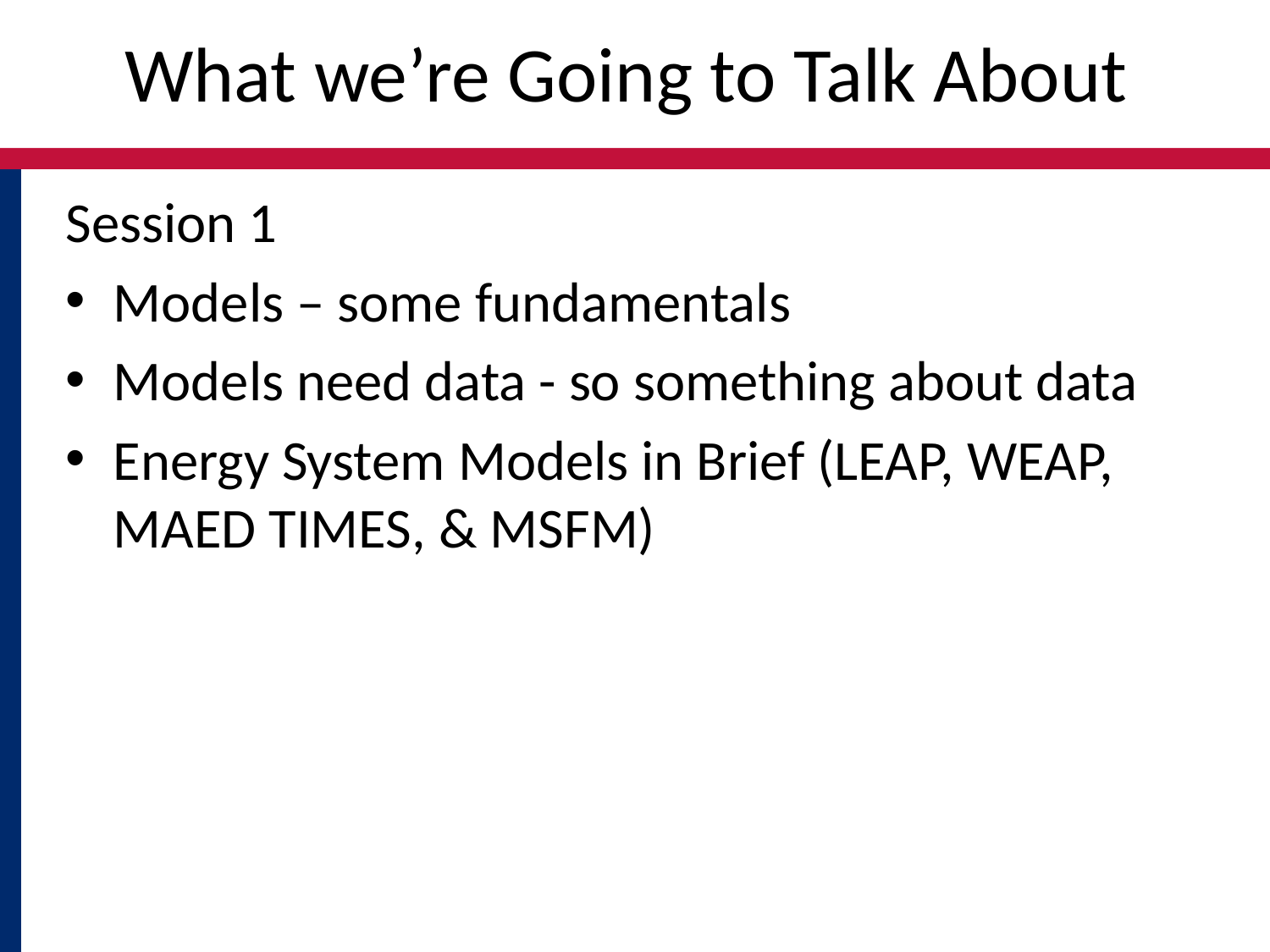

# What we’re Going to Talk About
Session 1
Models – some fundamentals
Models need data - so something about data
Energy System Models in Brief (LEAP, WEAP, MAED TIMES, & MSFM)